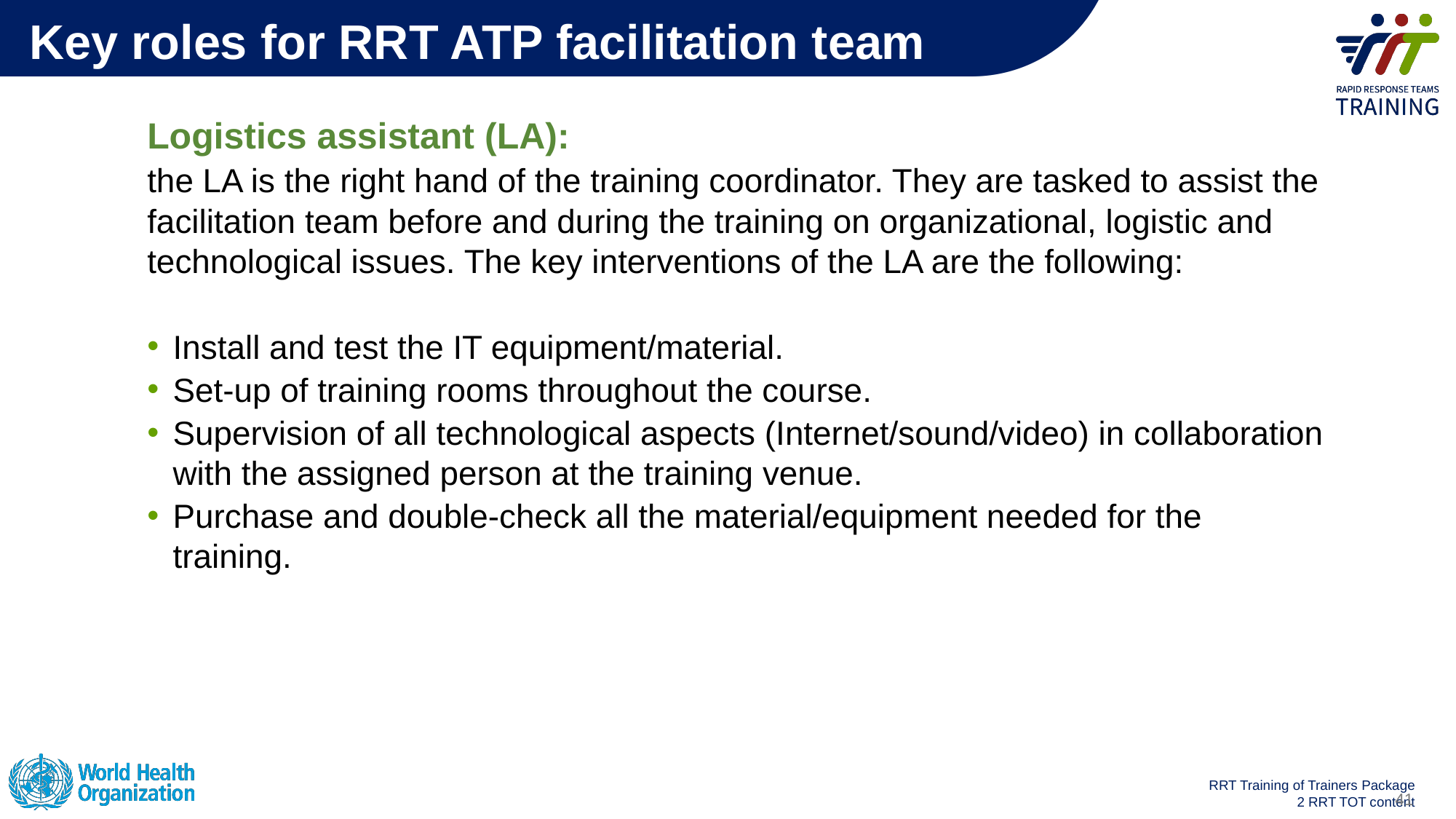

Key roles for RRT ATP facilitation team
Logistics assistant (LA):
the LA is the right hand of the training coordinator. They are tasked to assist the facilitation team before and during the training on organizational, logistic and technological issues. The key interventions of the LA are the following:

Install and test the IT equipment/material.
Set-up of training rooms throughout the course.
Supervision of all technological aspects (Internet/sound/video) in collaboration with the assigned person at the training venue.
Purchase and double-check all the material/equipment needed for the training.